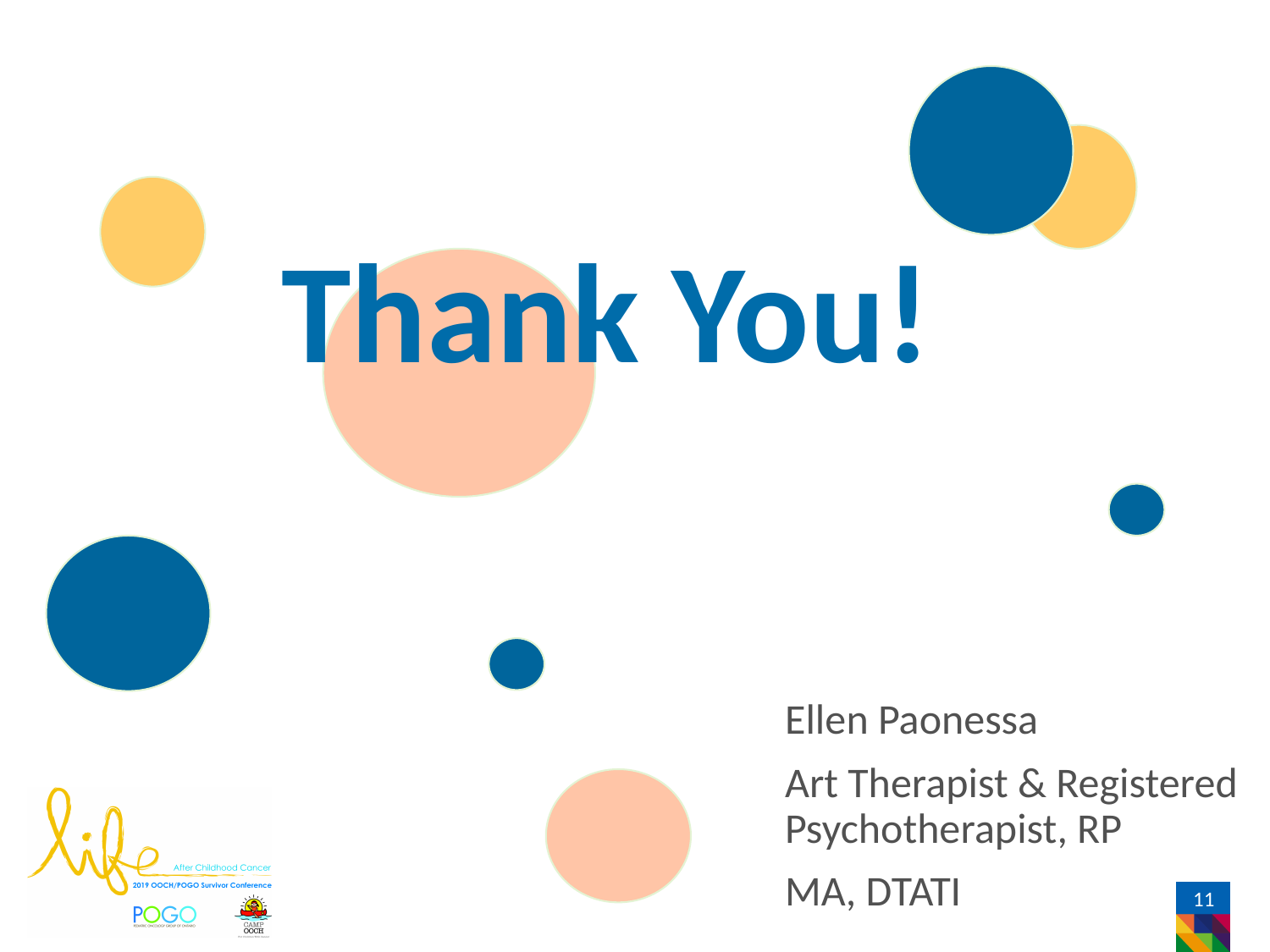

# Thank You!

Ellen Paonessa
Art Therapist & Registered Psychotherapist, RP
MA, DTATI